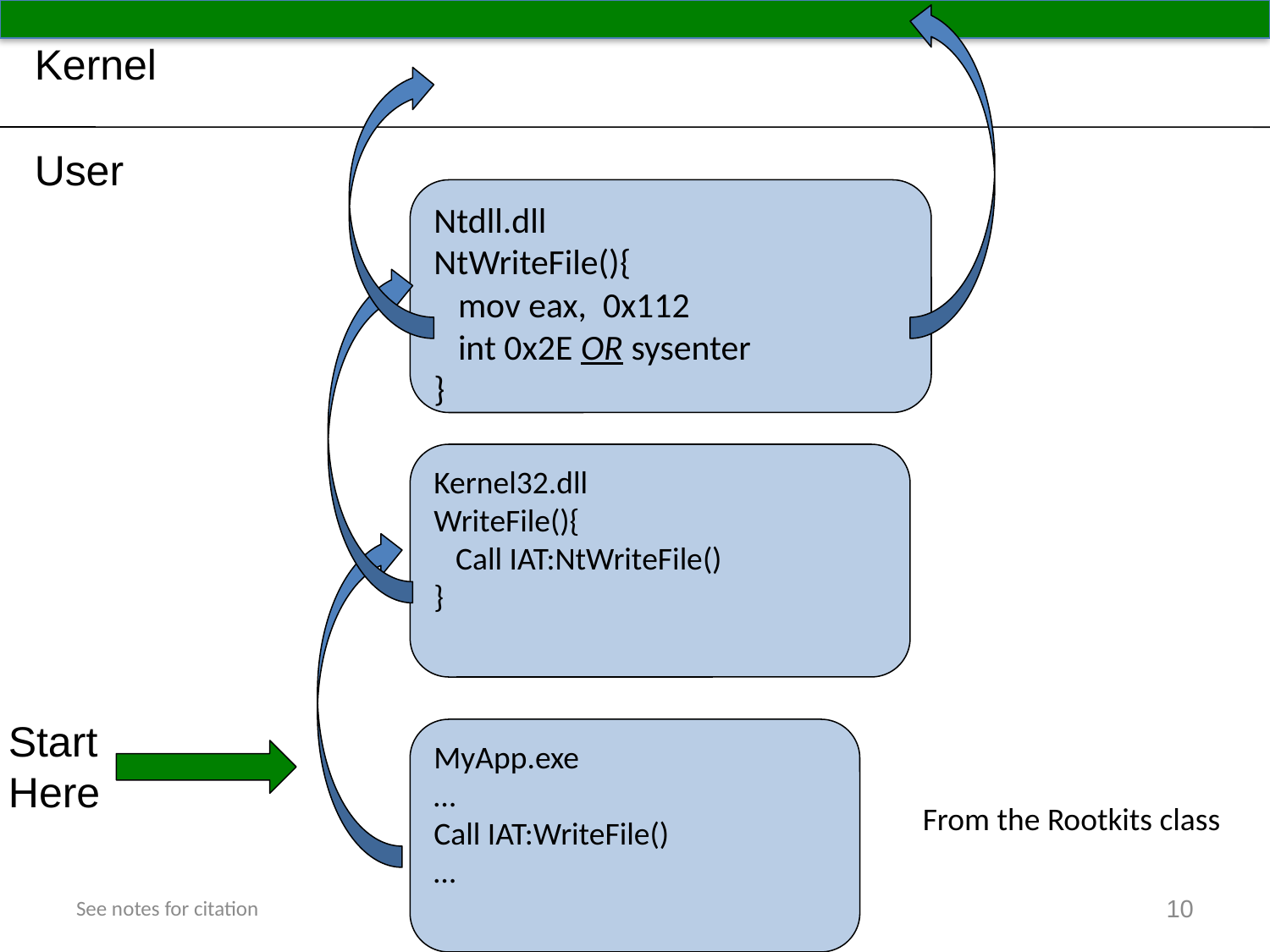

Kernel

User
Ntdll.dll
NtWriteFile(){
   mov eax,  0x112
   int 0x2E OR sysenter
}

Kernel32.dll
WriteFile(){
   Call IAT:NtWriteFile()
}

Start
Here
MyApp.exe
…
Call IAT:WriteFile()
…

From the Rootkits class
See notes for citation
10